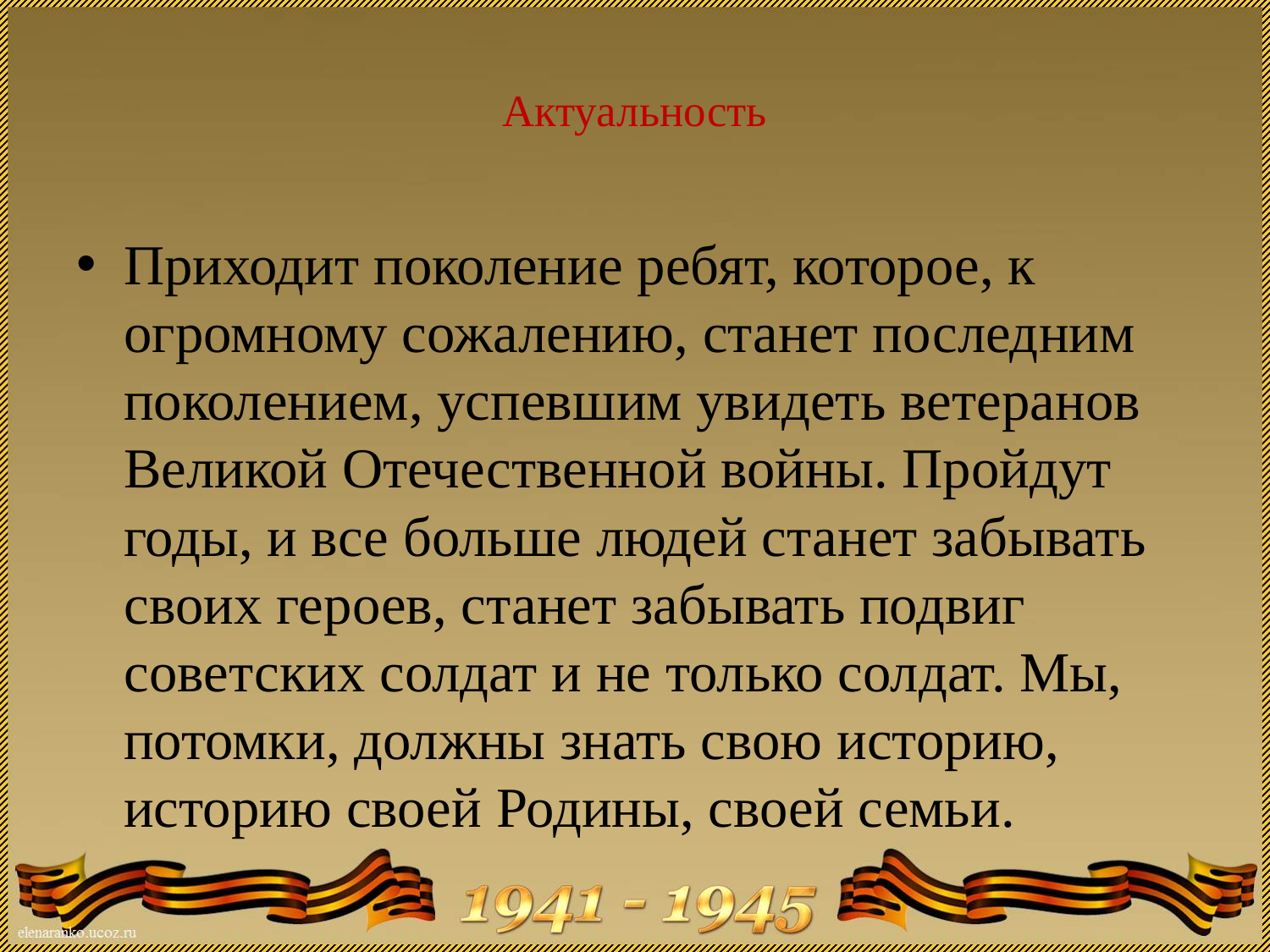

# Актуальность
Приходит поколение ребят, которое, к огромному сожалению, станет последним поколением, успевшим увидеть ветеранов Великой Отечественной войны. Пройдут годы, и все больше людей станет забывать своих героев, станет забывать подвиг советских солдат и не только солдат. Мы, потомки, должны знать свою историю, историю своей Родины, своей семьи.